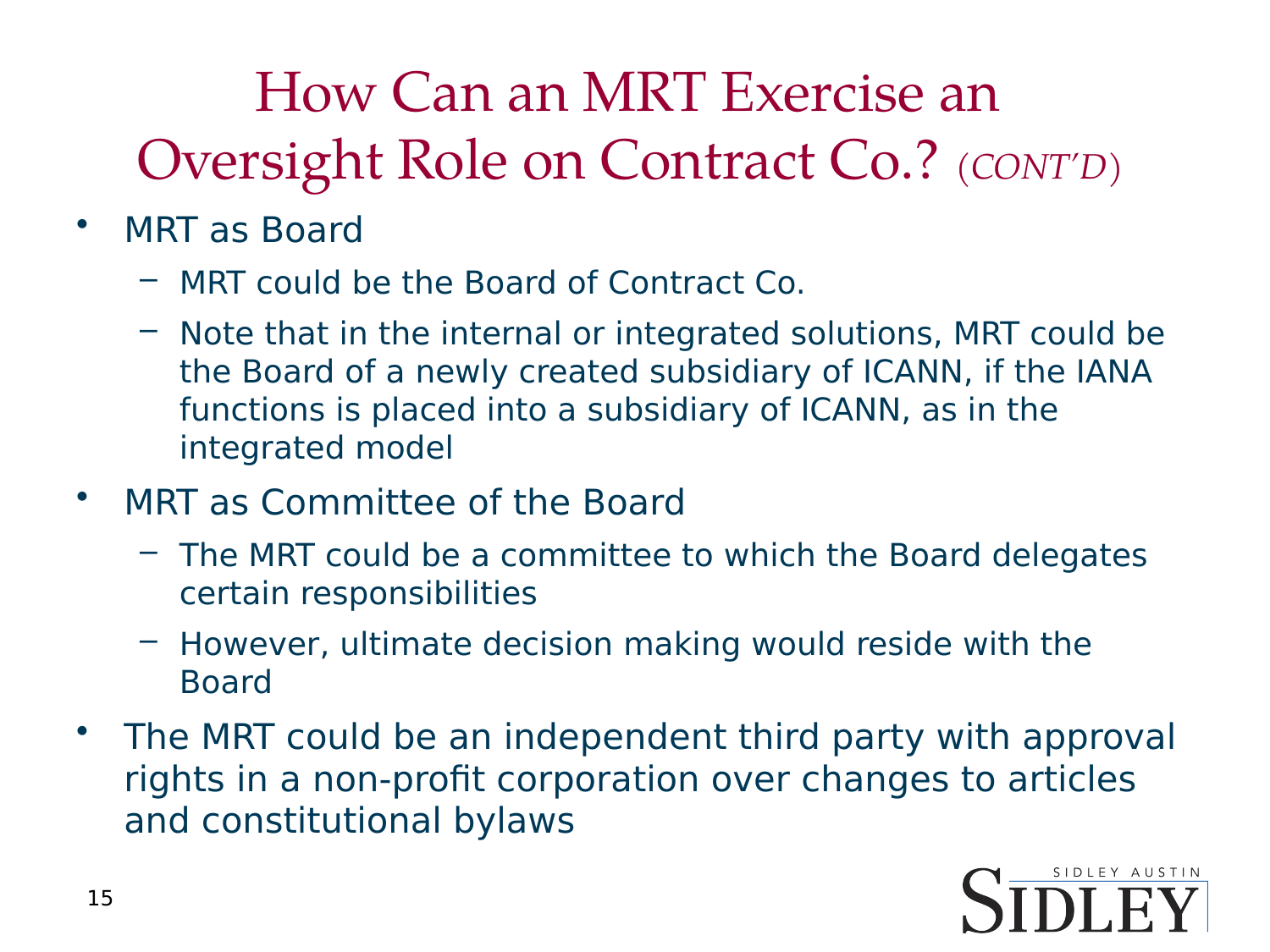

# How Can an MRT Exercise an Oversight Role on Contract Co.? (CONT’D)
MRT as Board
MRT could be the Board of Contract Co.
Note that in the internal or integrated solutions, MRT could be the Board of a newly created subsidiary of ICANN, if the IANA functions is placed into a subsidiary of ICANN, as in the integrated model
MRT as Committee of the Board
The MRT could be a committee to which the Board delegates certain responsibilities
However, ultimate decision making would reside with the Board
The MRT could be an independent third party with approval rights in a non-profit corporation over changes to articles and constitutional bylaws

15